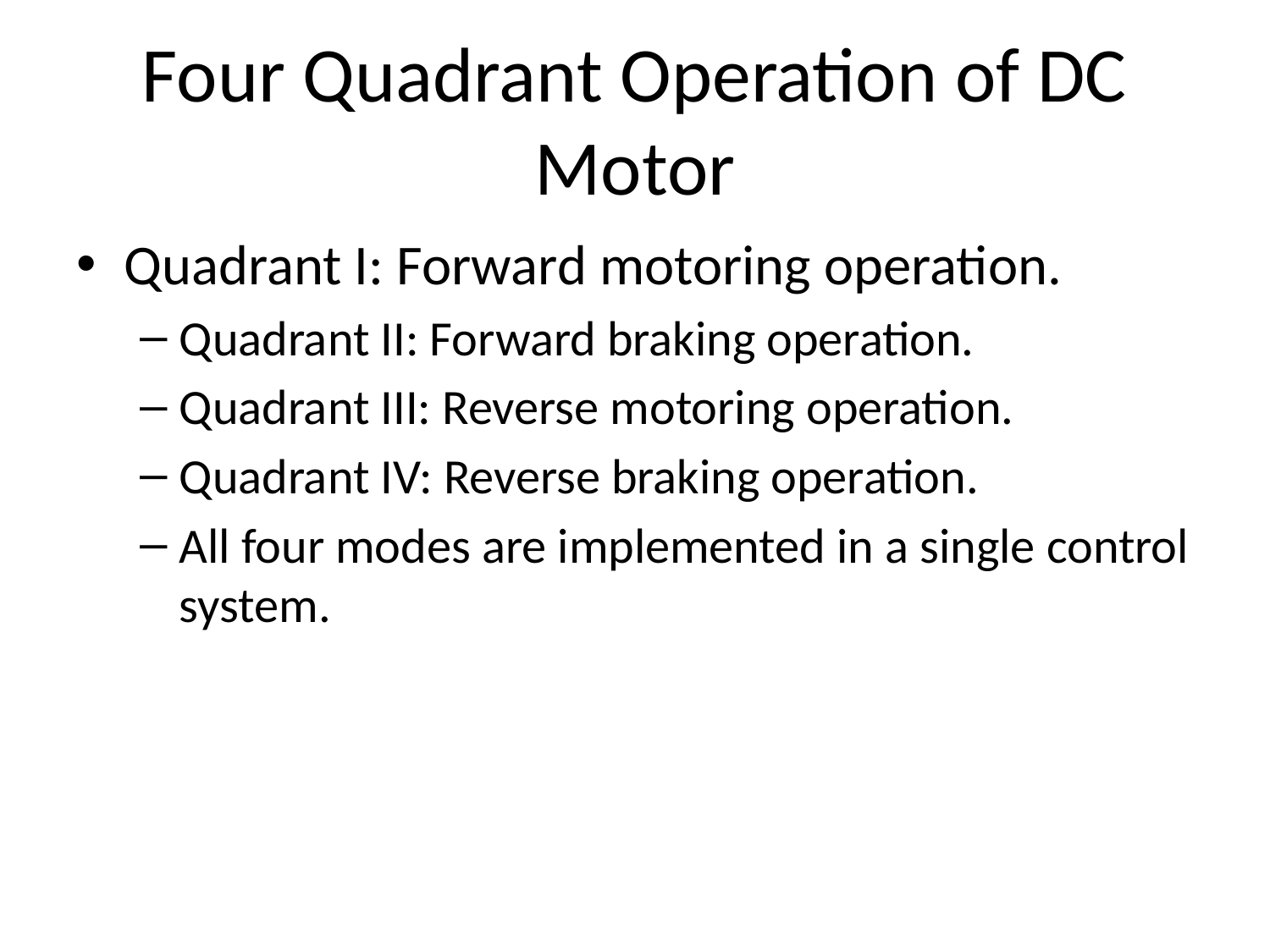

# Four Quadrant Operation of DC Motor
Quadrant I: Forward motoring operation.
Quadrant II: Forward braking operation.
Quadrant III: Reverse motoring operation.
Quadrant IV: Reverse braking operation.
All four modes are implemented in a single control system.